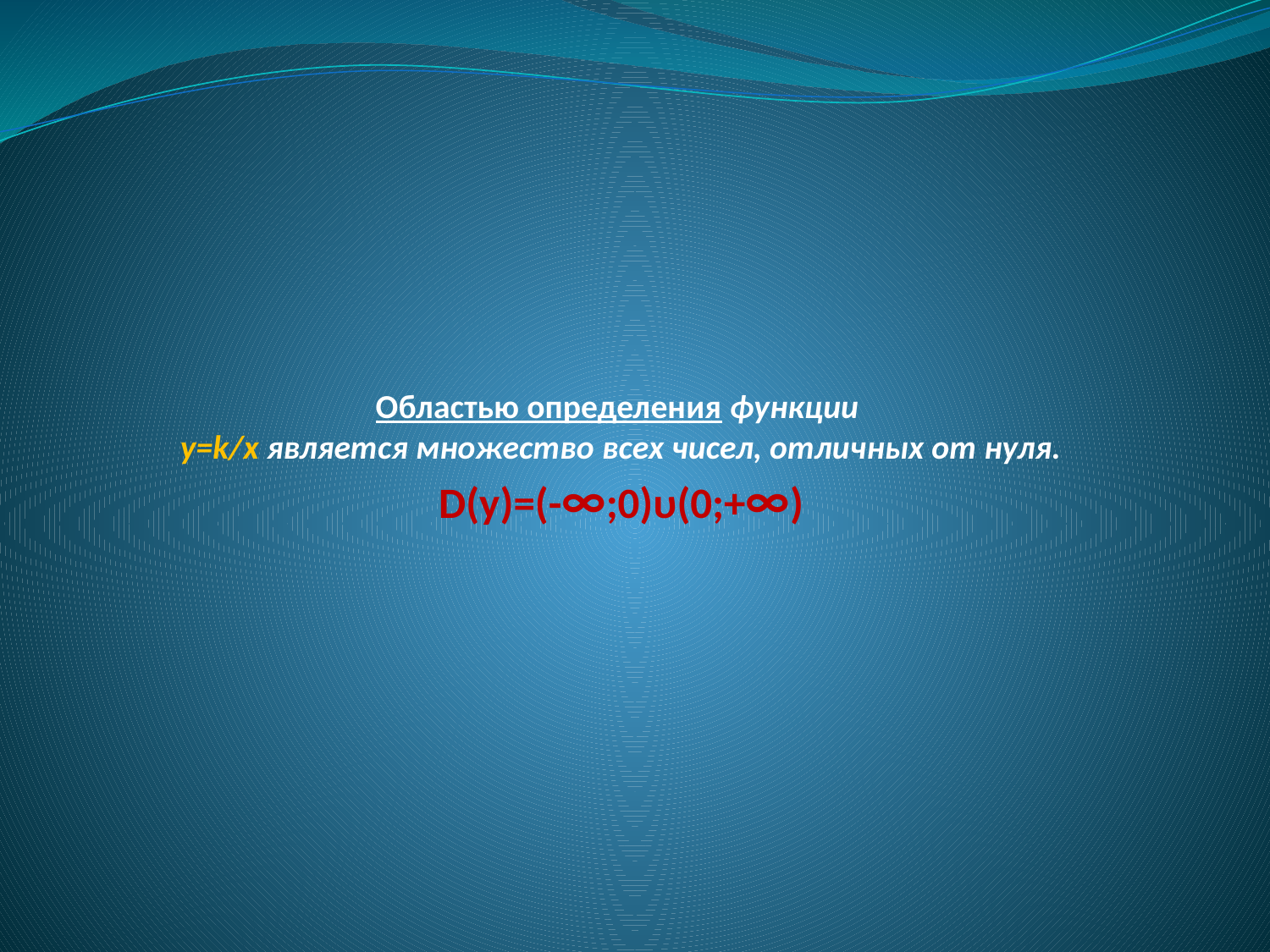

# Областью определения функции y=k/x является множество всех чисел, отличных от нуля. D(y)=(-∞;0)υ(0;+∞)